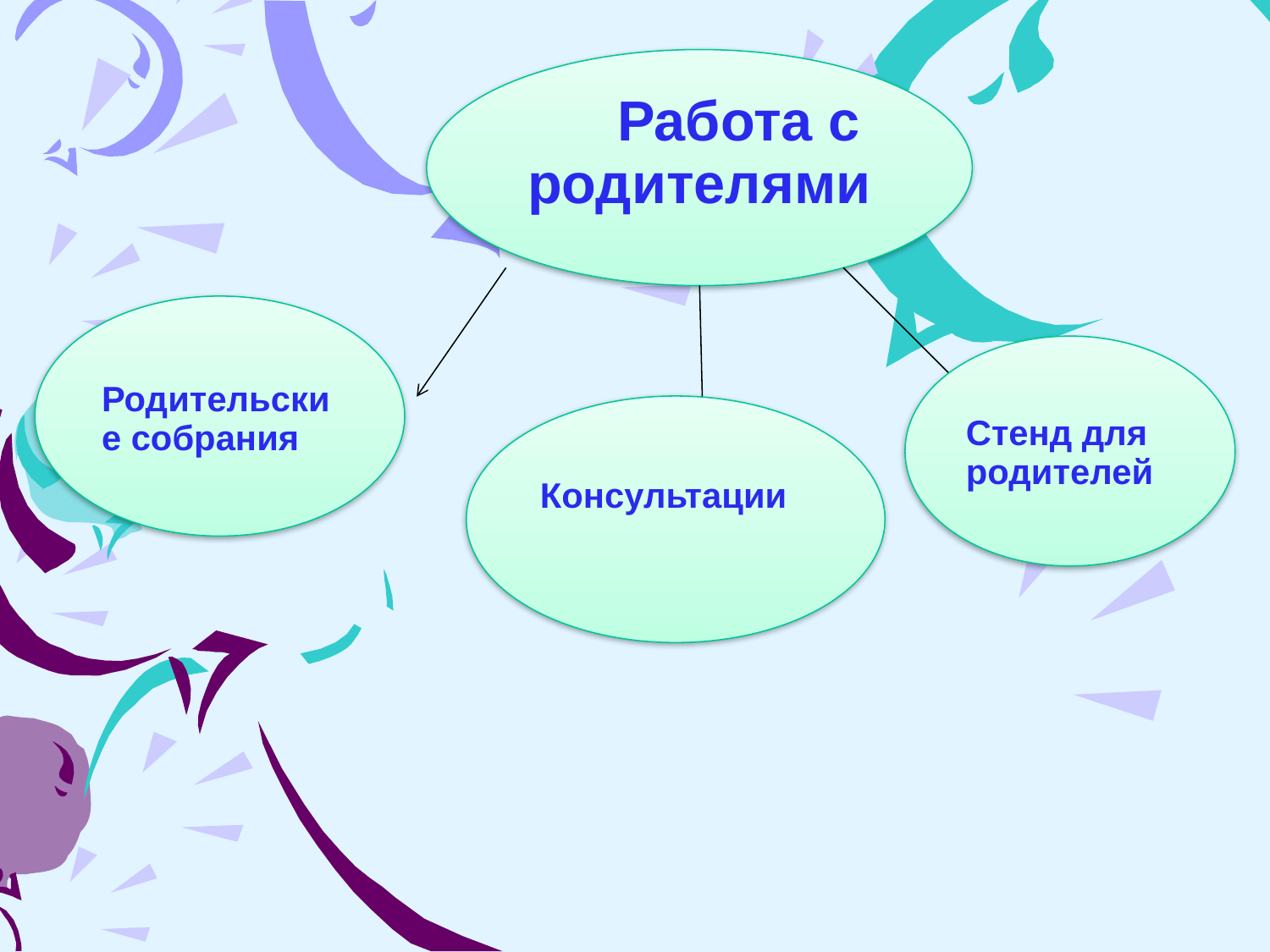

Работа с
родителями

Родительские собрания

Стенд для родителей

Консультации